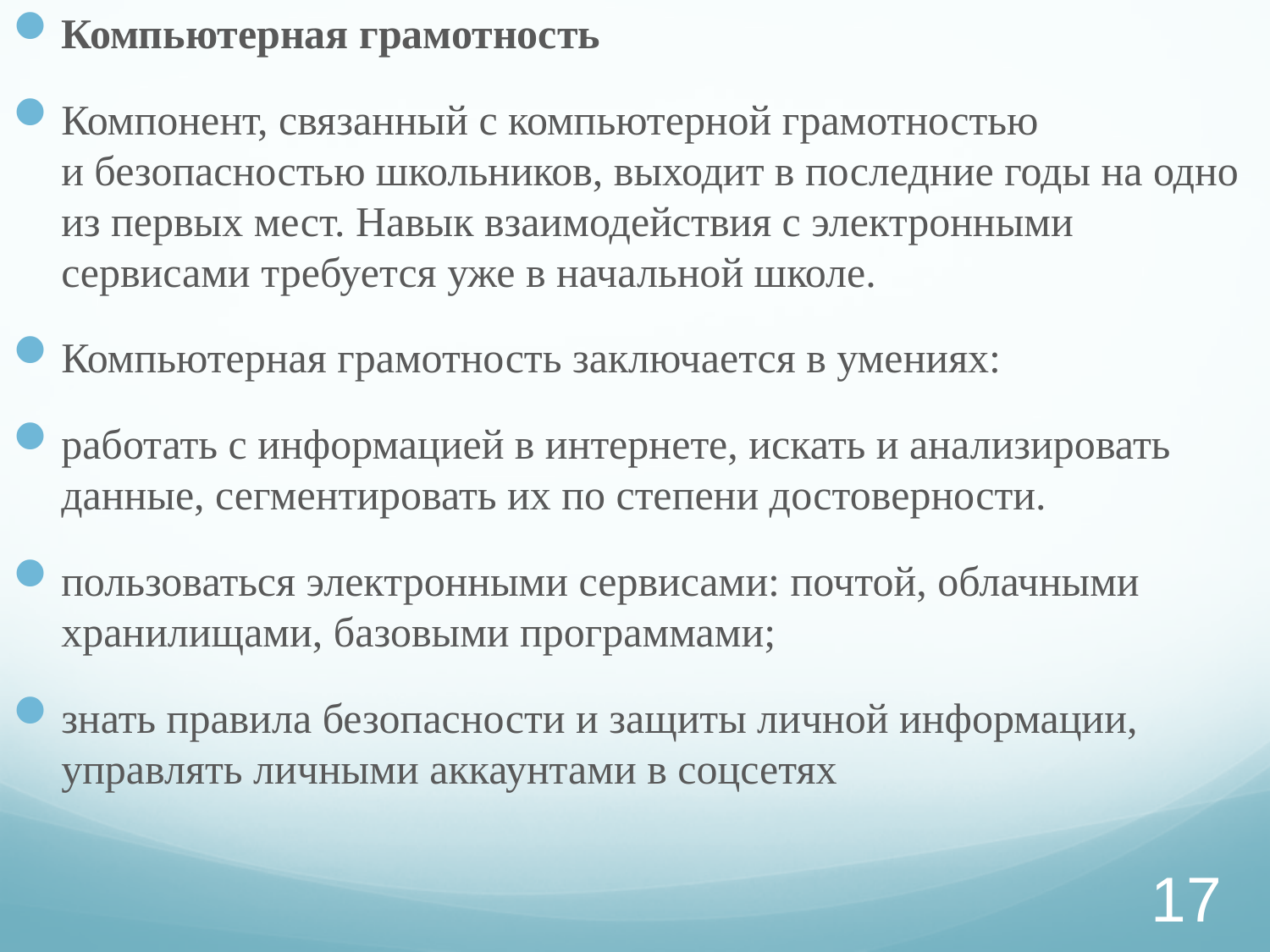

Компьютерная грамотность
Компонент, связанный с компьютерной грамотностью и безопасностью школьников, выходит в последние годы на одно из первых мест. Навык взаимодействия с электронными сервисами требуется уже в начальной школе.
Компьютерная грамотность заключается в умениях:
работать с информацией в интернете, искать и анализировать данные, сегментировать их по степени достоверности.
пользоваться электронными сервисами: почтой, облачными хранилищами, базовыми программами;
знать правила безопасности и защиты личной информации, управлять личными аккаунтами в соцсетях
#

17